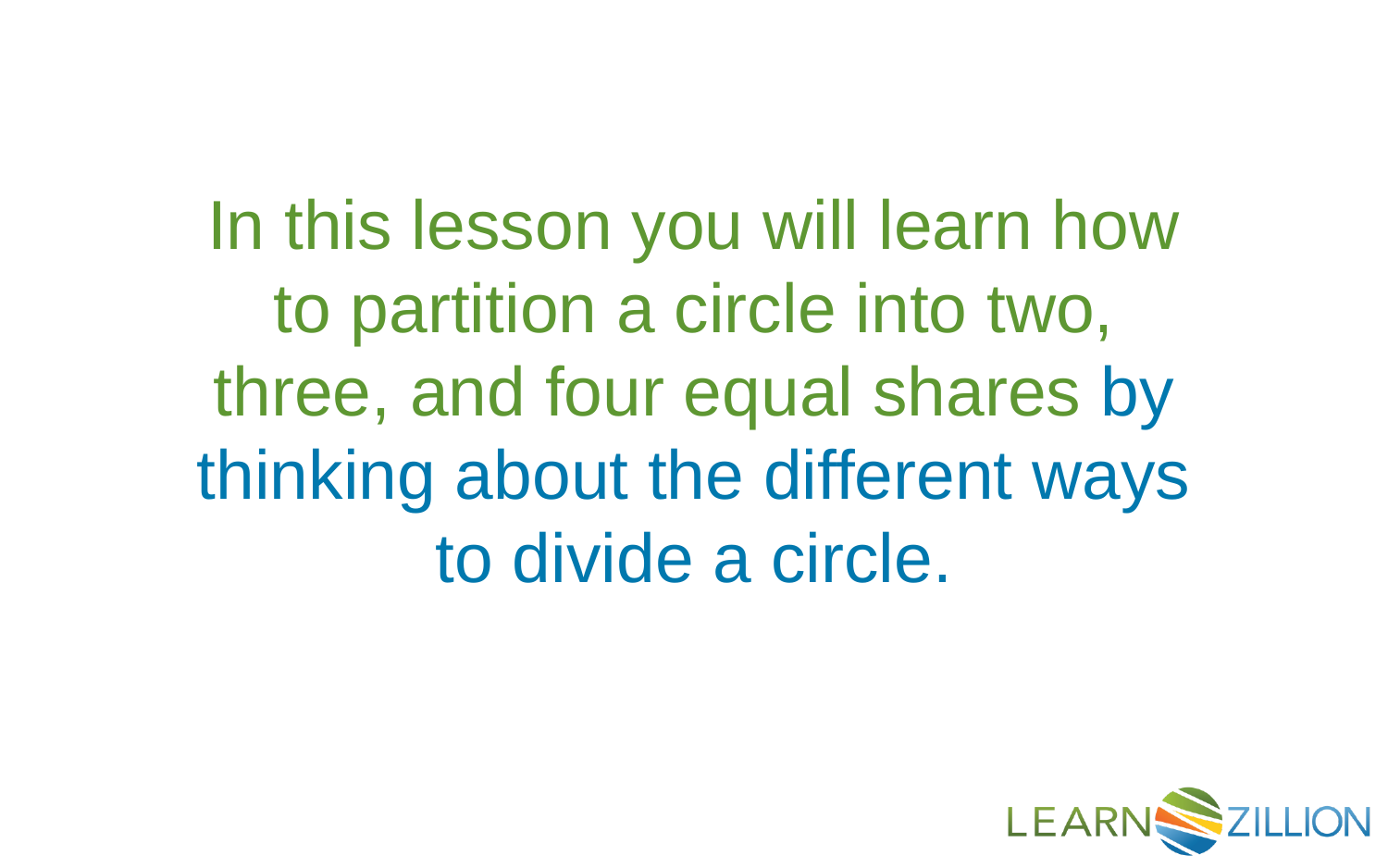

In this lesson you will learn how to partition a circle into two, three, and four equal shares by thinking about the different ways to divide a circle.